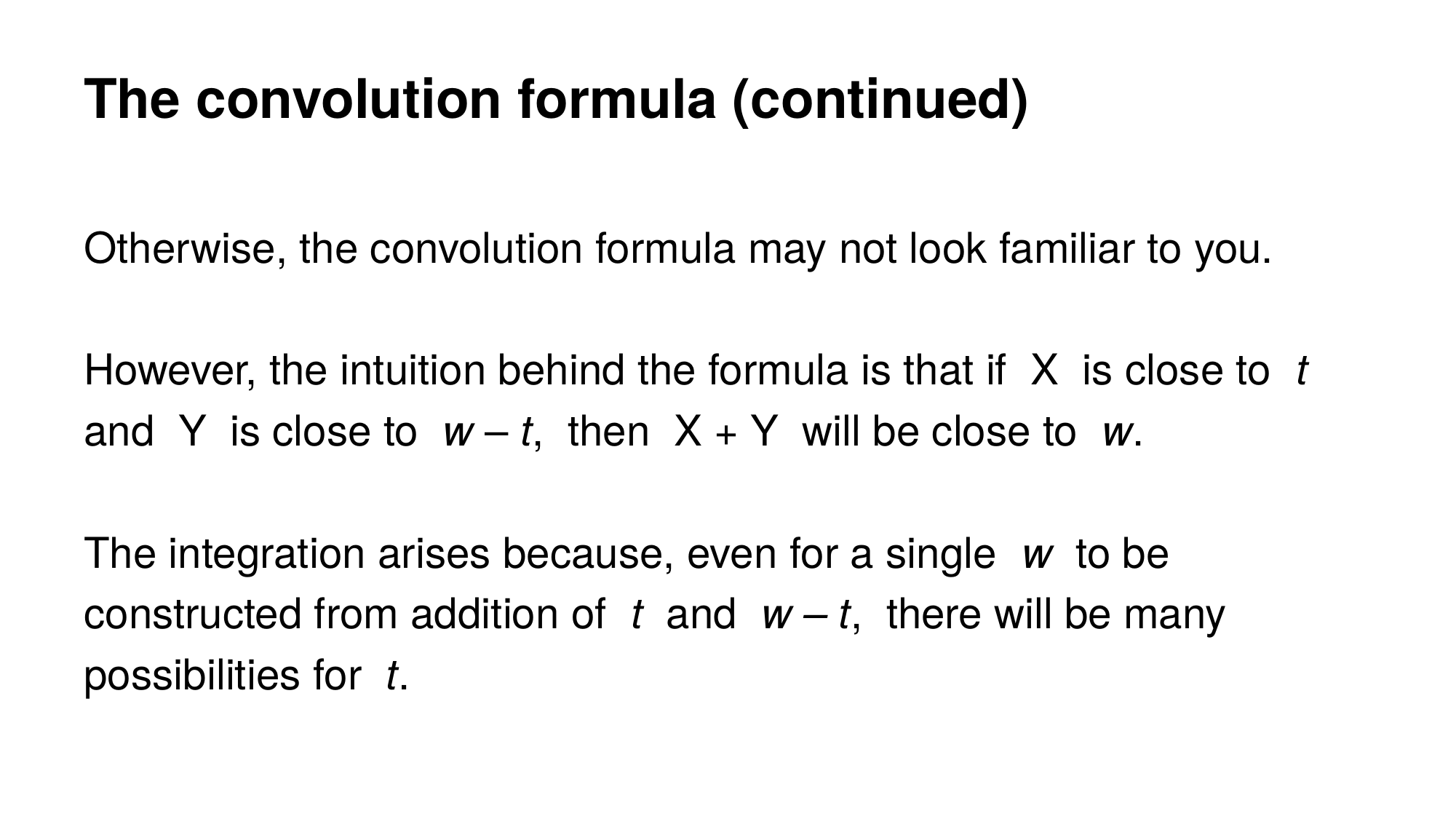

# The convolution formula (continued)
Otherwise, the convolution formula may not look familiar to you.

However, the intuition behind the formula is that if  X  is close to  t  and  Y  is close to  w – t,  then  X + Y  will be close to  w.

The integration arises because, even for a single  w  to be constructed from addition of  t  and  w – t,  there will be many possibilities for  t.